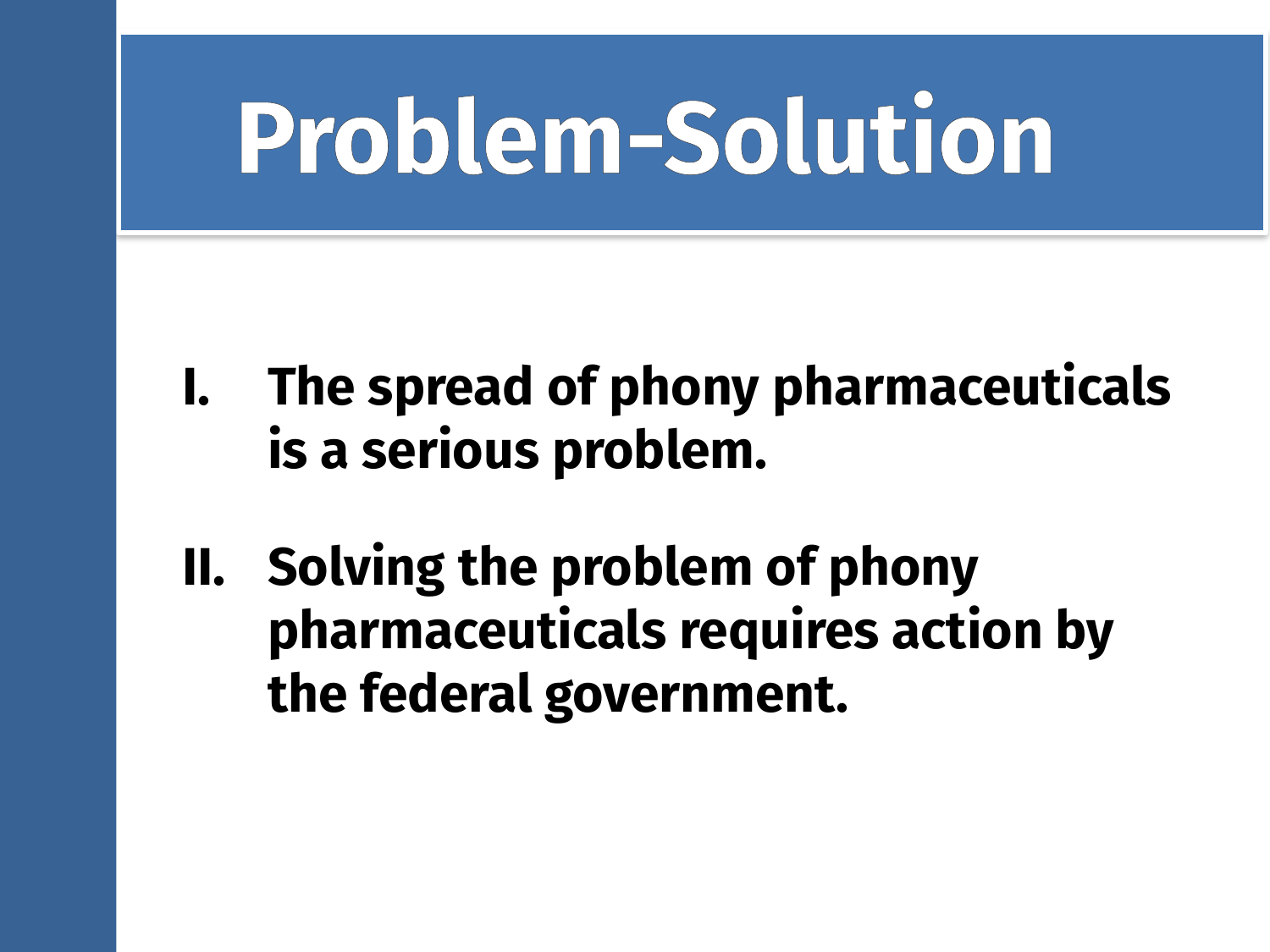

# Problem-Solution
| I. | The spread of phony pharmaceuticals is a serious problem. |
| --- | --- |
| II. | Solving the problem of phony pharmaceuticals requires action by the federal government. |